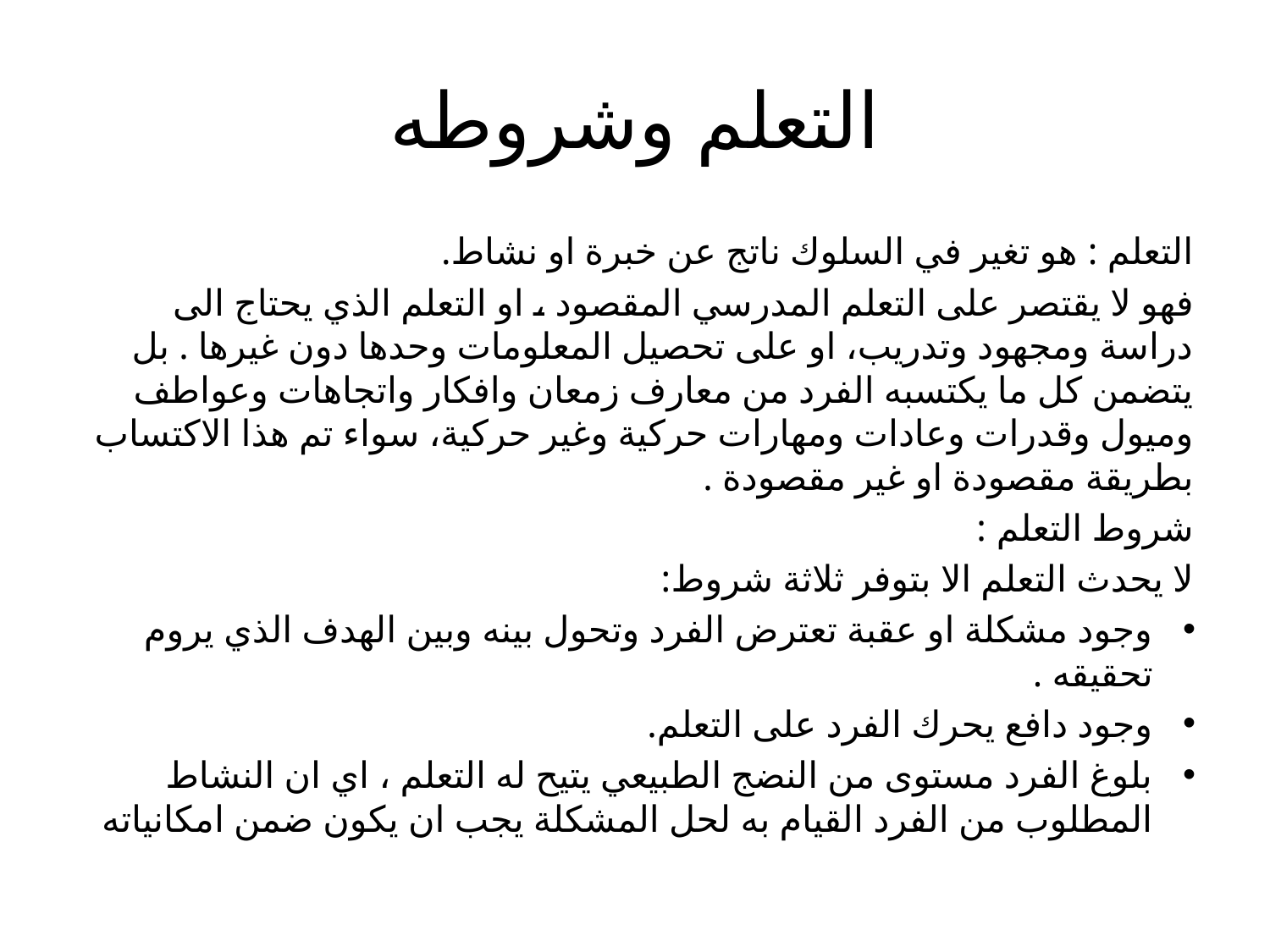

# التعلم وشروطه
التعلم : هو تغير في السلوك ناتج عن خبرة او نشاط.
فهو لا يقتصر على التعلم المدرسي المقصود ، او التعلم الذي يحتاج الى دراسة ومجهود وتدريب، او على تحصيل المعلومات وحدها دون غيرها . بل يتضمن كل ما يكتسبه الفرد من معارف زمعان وافكار واتجاهات وعواطف وميول وقدرات وعادات ومهارات حركية وغير حركية، سواء تم هذا الاكتساب بطريقة مقصودة او غير مقصودة .
شروط التعلم :
لا يحدث التعلم الا بتوفر ثلاثة شروط:
وجود مشكلة او عقبة تعترض الفرد وتحول بينه وبين الهدف الذي يروم تحقيقه .
وجود دافع يحرك الفرد على التعلم.
بلوغ الفرد مستوى من النضج الطبيعي يتيح له التعلم ، اي ان النشاط المطلوب من الفرد القيام به لحل المشكلة يجب ان يكون ضمن امكانياته